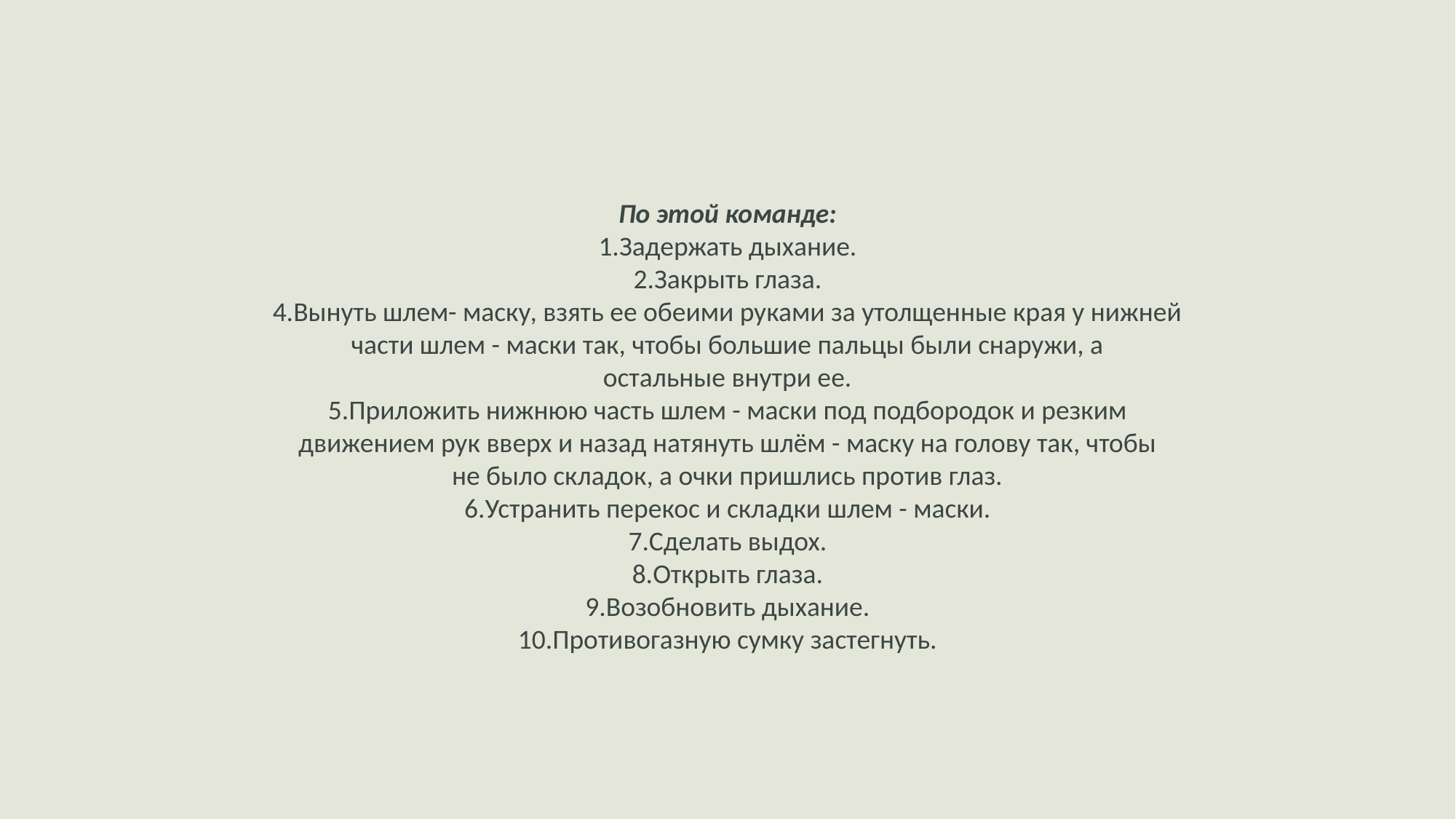

По этой команде:
1.Задержать дыхание.
2.Закрыть глаза.
4.Вынуть шлем- маску, взять ее обеими руками за утолщенные края у нижней
части шлем - маски так, чтобы большие пальцы были снаружи, а
остальные внутри ее.
5.Приложить нижнюю часть шлем - маски под подбородок и резким
движением рук вверх и назад натянуть шлём - маску на голову так, чтобы
не было складок, а очки пришлись против глаз.
6.Устранить перекос и складки шлем - маски.
7.Сделать выдох.
8.Открыть глаза.
9.Возобновить дыхание.
10.Противогазную сумку застегнуть.